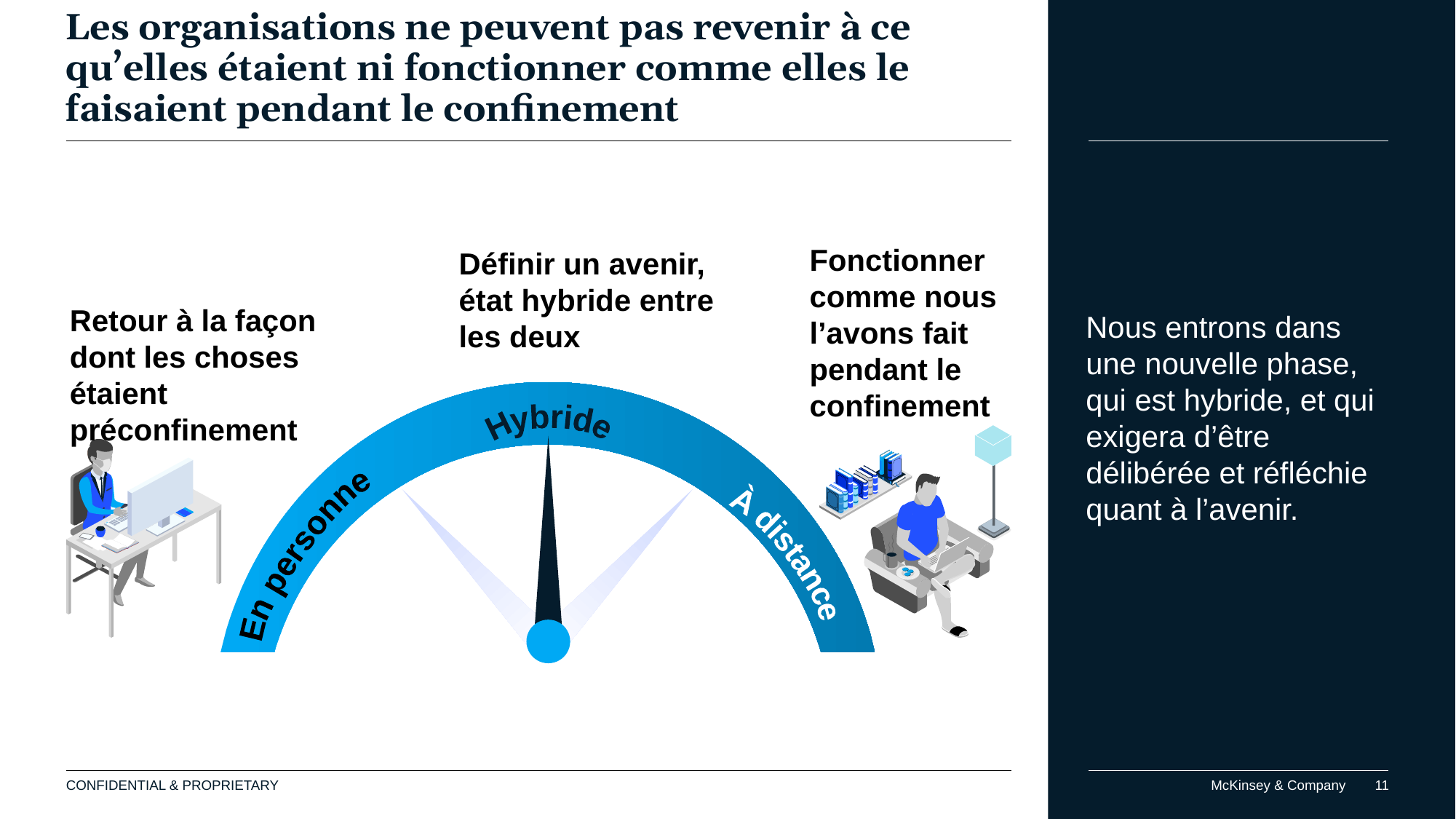

Megan
# Les organisations ne peuvent pas revenir à ce qu’elles étaient ni fonctionner comme elles le faisaient pendant le confinement
Fonctionner comme nous l’avons fait pendant le confinement
Définir un avenir,
état hybride entre les deux
Retour à la façon dont les choses étaient préconfinement
Nous entrons dans une nouvelle phase, qui est hybride, et qui exigera d’être délibérée et réfléchie quant à l’avenir.

Hybride

À distance
En personne